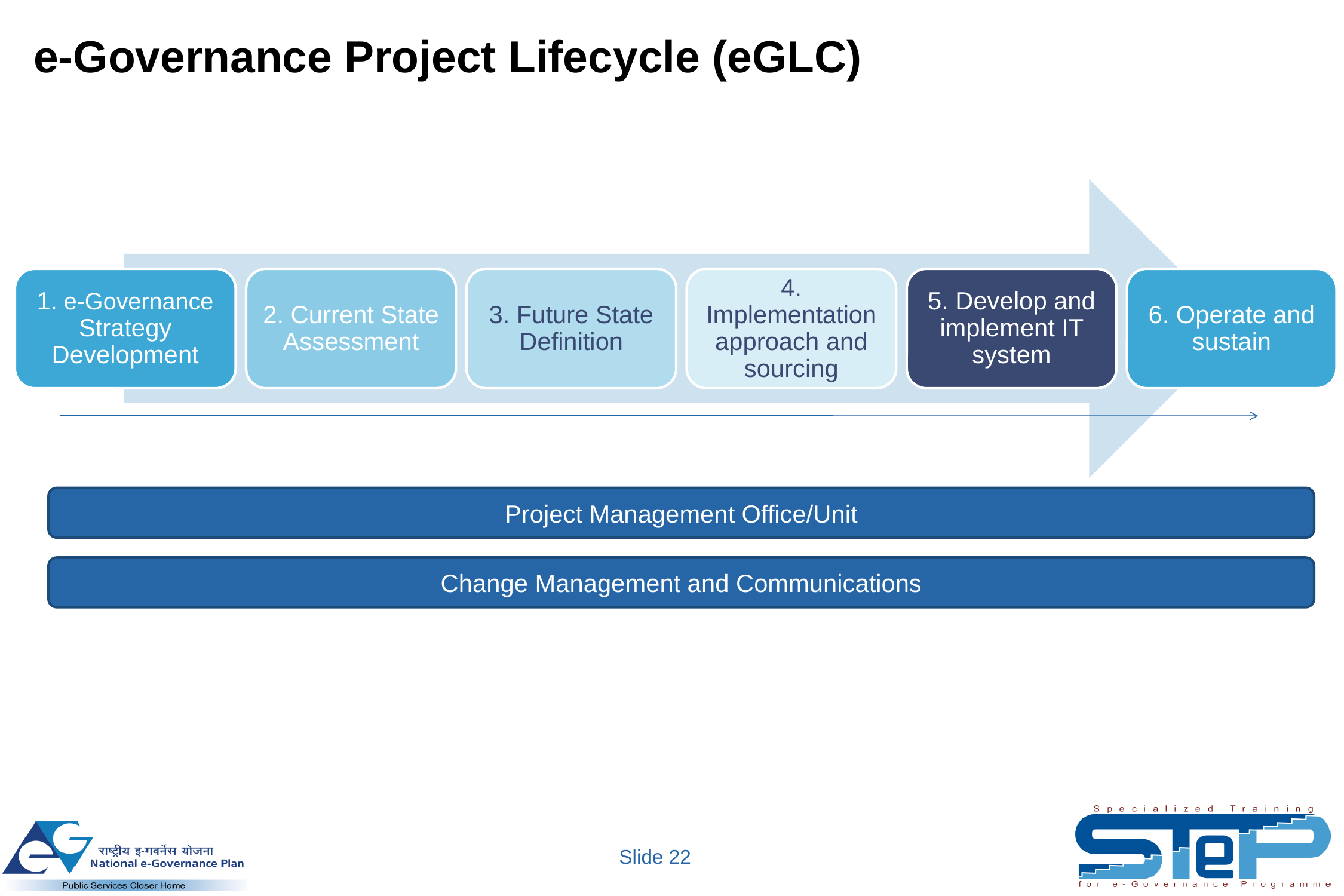

# e-Governance Project Lifecycle (eGLC)

1. e-Governance Strategy Development

2. Current State Assessment

3. Future State Definition

4. Implementation approach and sourcing

5. Develop and implement IT system

6. Operate and sustain
Project Management Office/Unit
Change Management and Communications